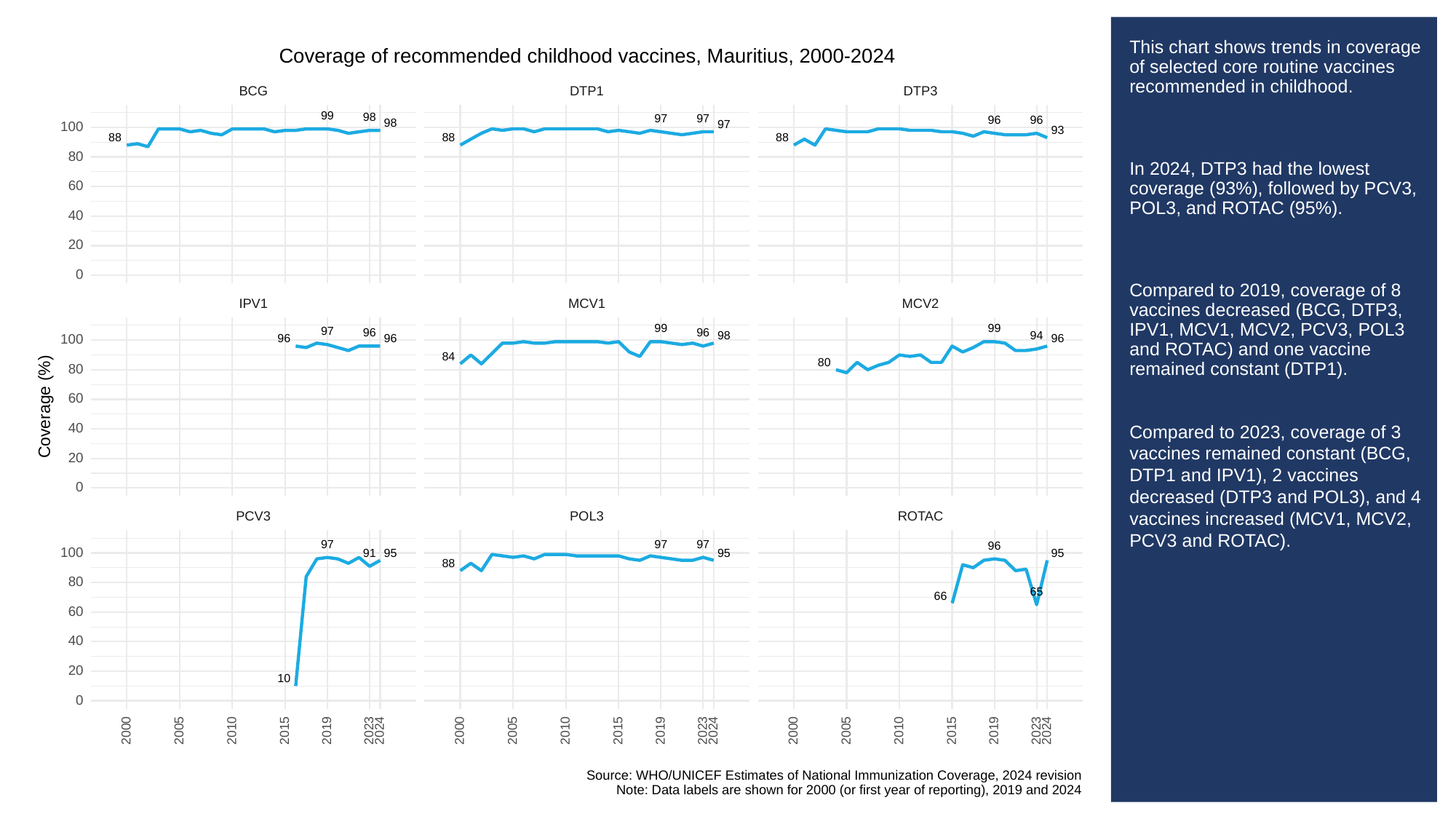

# This chart shows trends in coverage of selected core routine vaccines recommended in childhood.

In 2024, DTP3 had the lowest coverage (93%), followed by PCV3, POL3, and ROTAC (95%).

Compared to 2019, coverage of 8 vaccines decreased (BCG, DTP3, IPV1, MCV1, MCV2, PCV3, POL3 and ROTAC) and one vaccine remained constant (DTP1).

Compared to 2023, coverage of 3 vaccines remained constant (BCG, DTP1 and IPV1), 2 vaccines decreased (DTP3 and POL3), and 4 vaccines increased (MCV1, MCV2, PCV3 and ROTAC).

Coverage of recommended childhood vaccines, Mauritius, 2000-2024
BCG
DTP3
DTP1

99

98
97
97
96
96
98
97
100
93

88
88
88

80

60

40

20

0

MCV1
MCV2
IPV1

99
99

97
96
96
98
94
96
96
96
100

84

80
80

60
Coverage (%)

40

20

0

POL3
PCV3
ROTAC

97
97
97
96
100
95
95
95
91

88

80

65
66

60

40

20

10

0

2023
2023
2023
2000
2005
2010
2015
2019
2024
2000
2005
2010
2015
2019
2024
2000
2005
2010
2015
2019
2024
Source: WHO/UNICEF Estimates of National Immunization Coverage, 2024 revision
Note: Data labels are shown for 2000 (or first year of reporting), 2019 and 2024